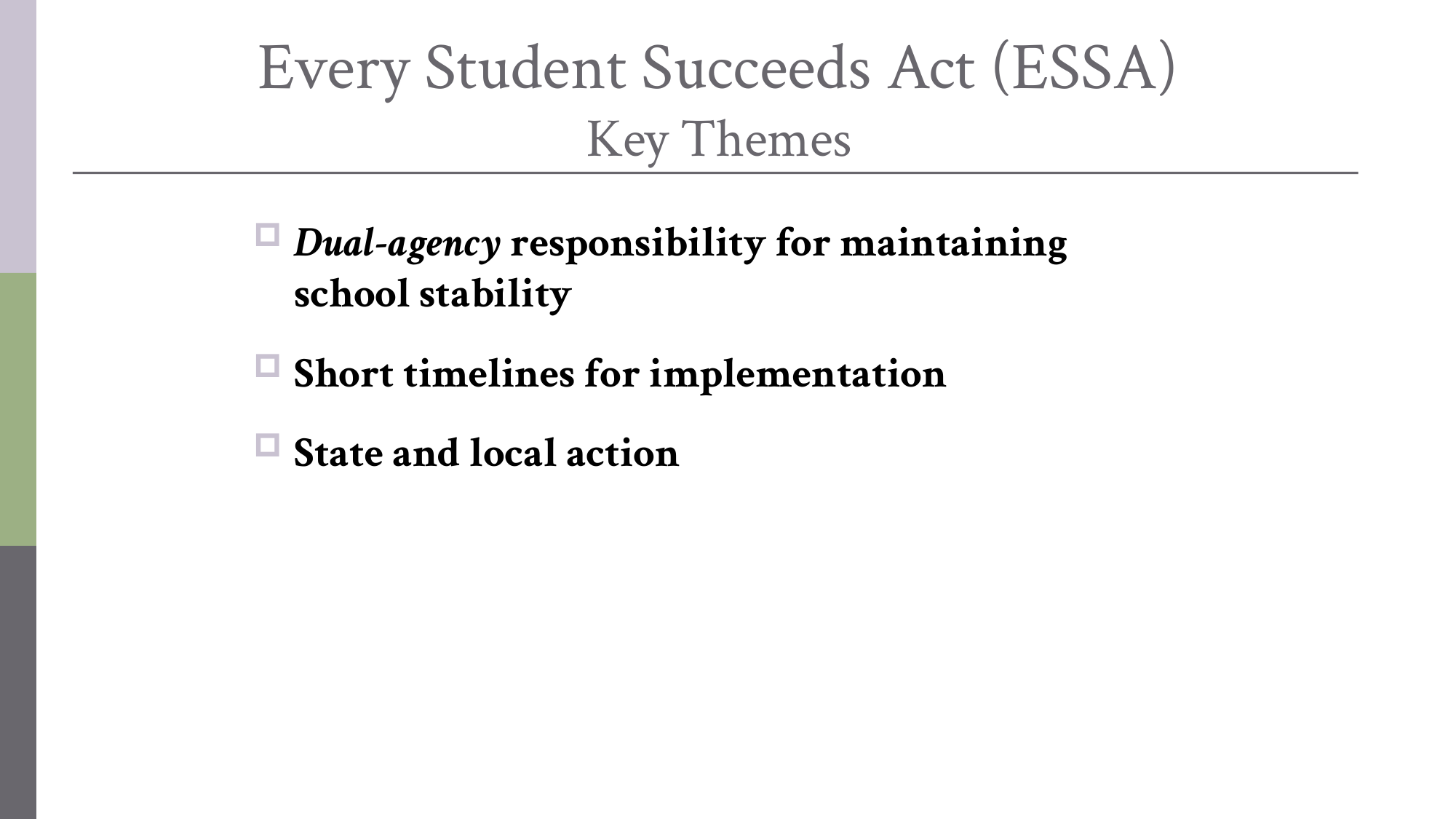

# Every Student Succeeds Act (ESSA) Key Themes
Dual-agency responsibility for maintaining school stability
Short timelines for implementation
State and local action